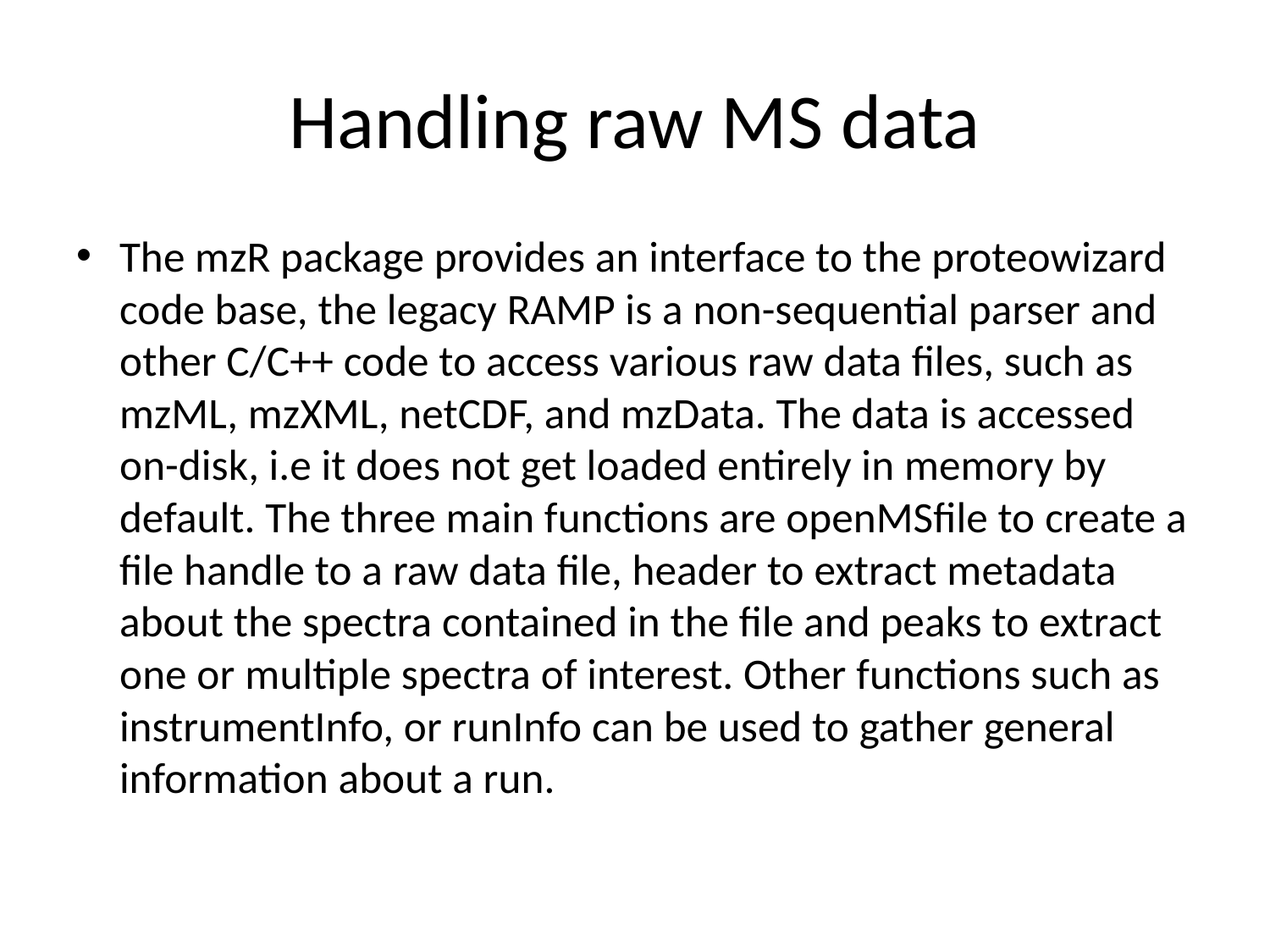

# Handling raw MS data
The mzR package provides an interface to the proteowizard code base, the legacy RAMP is a non-sequential parser and other C/C++ code to access various raw data files, such as mzML, mzXML, netCDF, and mzData. The data is accessed on-disk, i.e it does not get loaded entirely in memory by default. The three main functions are openMSfile to create a file handle to a raw data file, header to extract metadata about the spectra contained in the file and peaks to extract one or multiple spectra of interest. Other functions such as  instrumentInfo, or runInfo can be used to gather general information about a run.